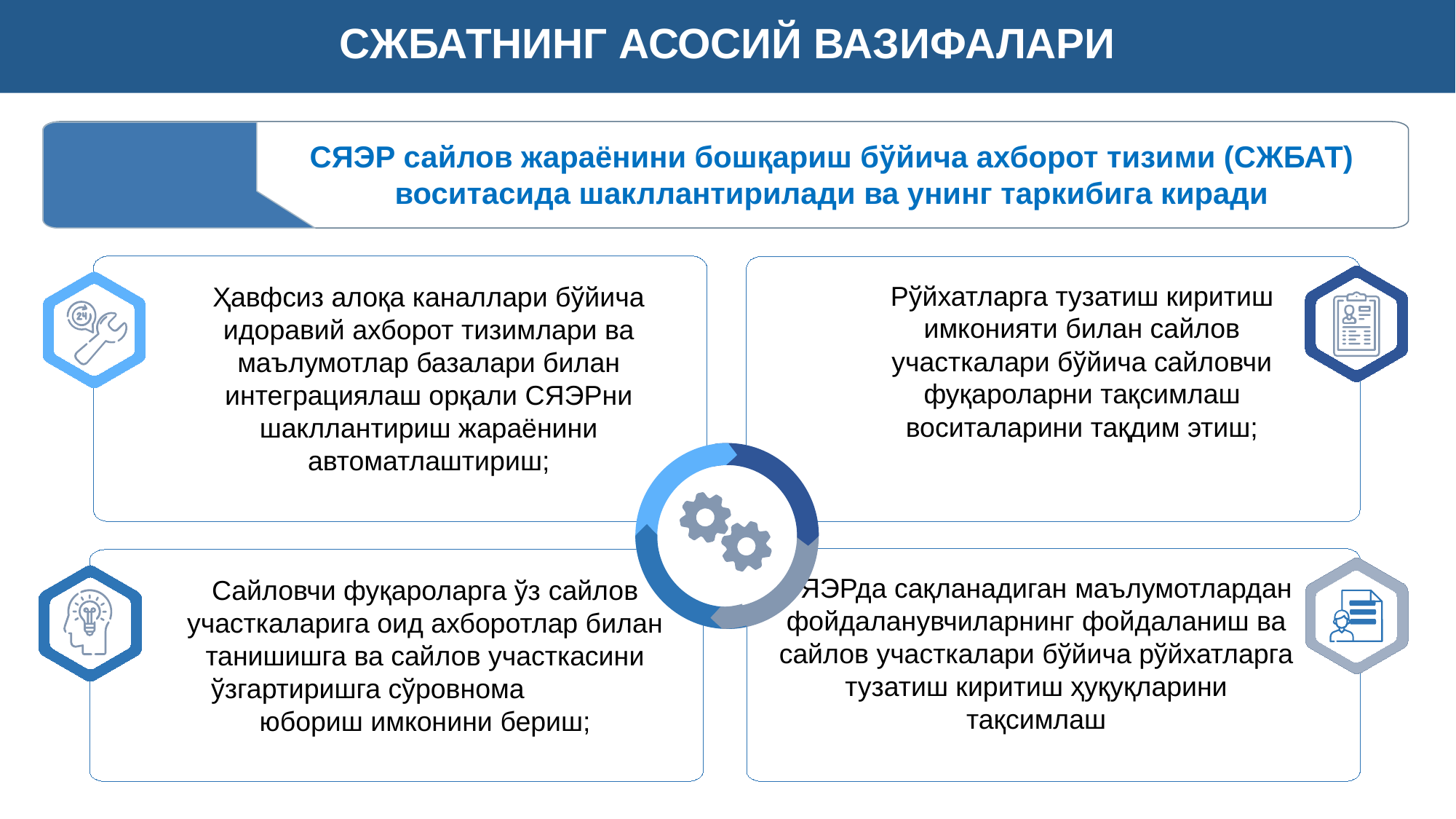

СЖБАТНИНГ АСОСИЙ ВАЗИФАЛАРИ

СЯЭР сайлов жараёнини бошқариш бўйича ахборот тизими (СЖБАТ) воситасида шакллантирилади ва унинг таркибига киради

Рўйхатларга тузатиш киритиш имконияти билан сайлов участкалари бўйича сайловчи фуқароларни тақсимлаш воситаларини тақдим этиш;
Ҳавфсиз алоқа каналлари бўйича идоравий ахборот тизимлари ва маълумотлар базалари билан интеграциялаш орқали СЯЭРни шакллантириш жараёнини автоматлаштириш;

СЯЭРда сақланадиган маълумотлардан фойдаланувчиларнинг фойдаланиш ва сайлов участкалари бўйича рўйхатларга тузатиш киритиш ҳуқуқларини тақсимлаш

Сайловчи фуқароларга ўз сайлов участкаларига оид ахборотлар билан танишишга ва сайлов участкасини ўзгартиришга сўровнома                юбориш имконини бериш;